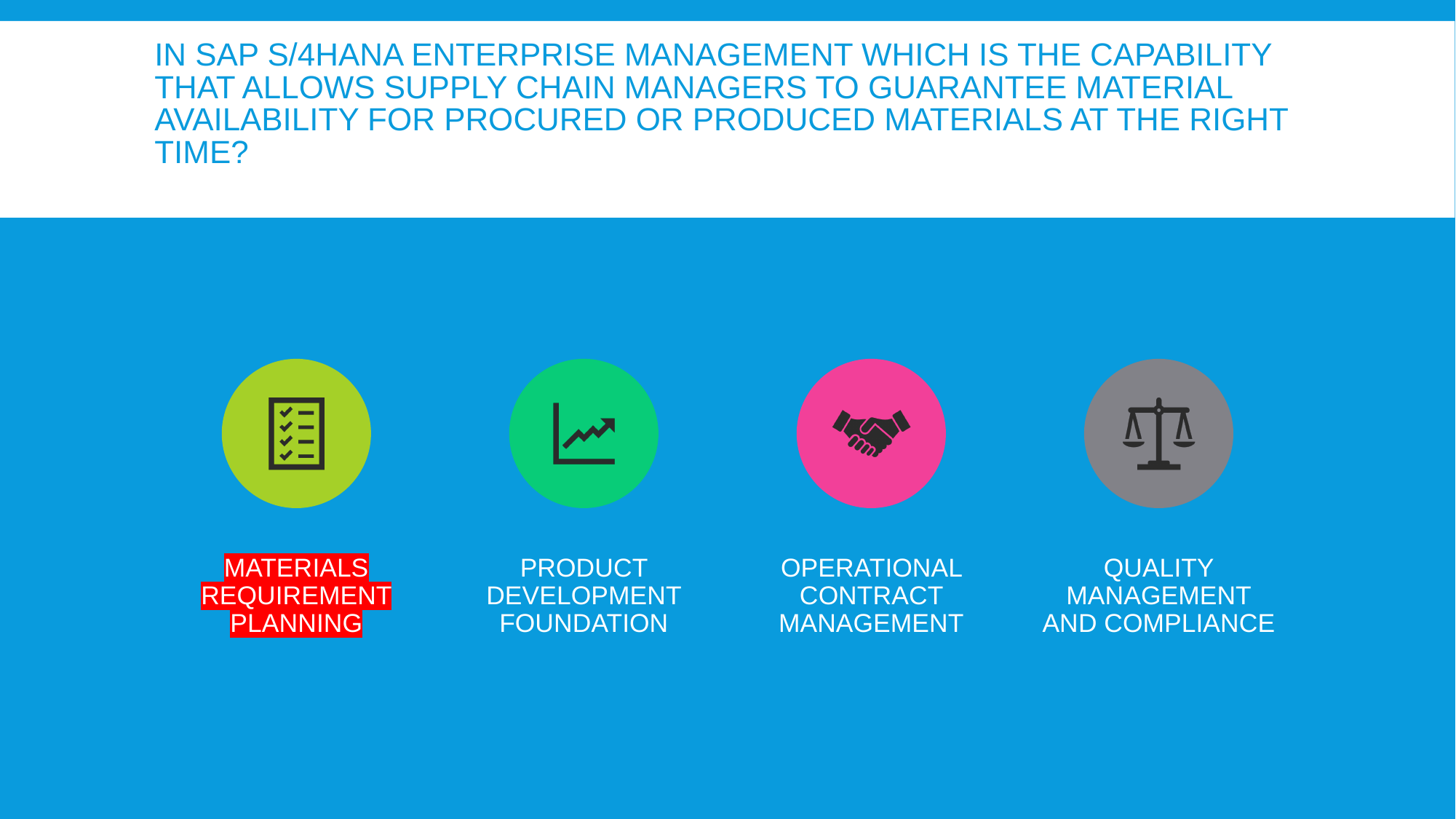

# In SAP S/4HANA Enterprise Management which is the capability that allows supply chain managers to guarantee material availability for procured or produced materials at the right time?
Materials Requirement Planning
Product Development Foundation
Operational contract management
Quality Management and Compliance